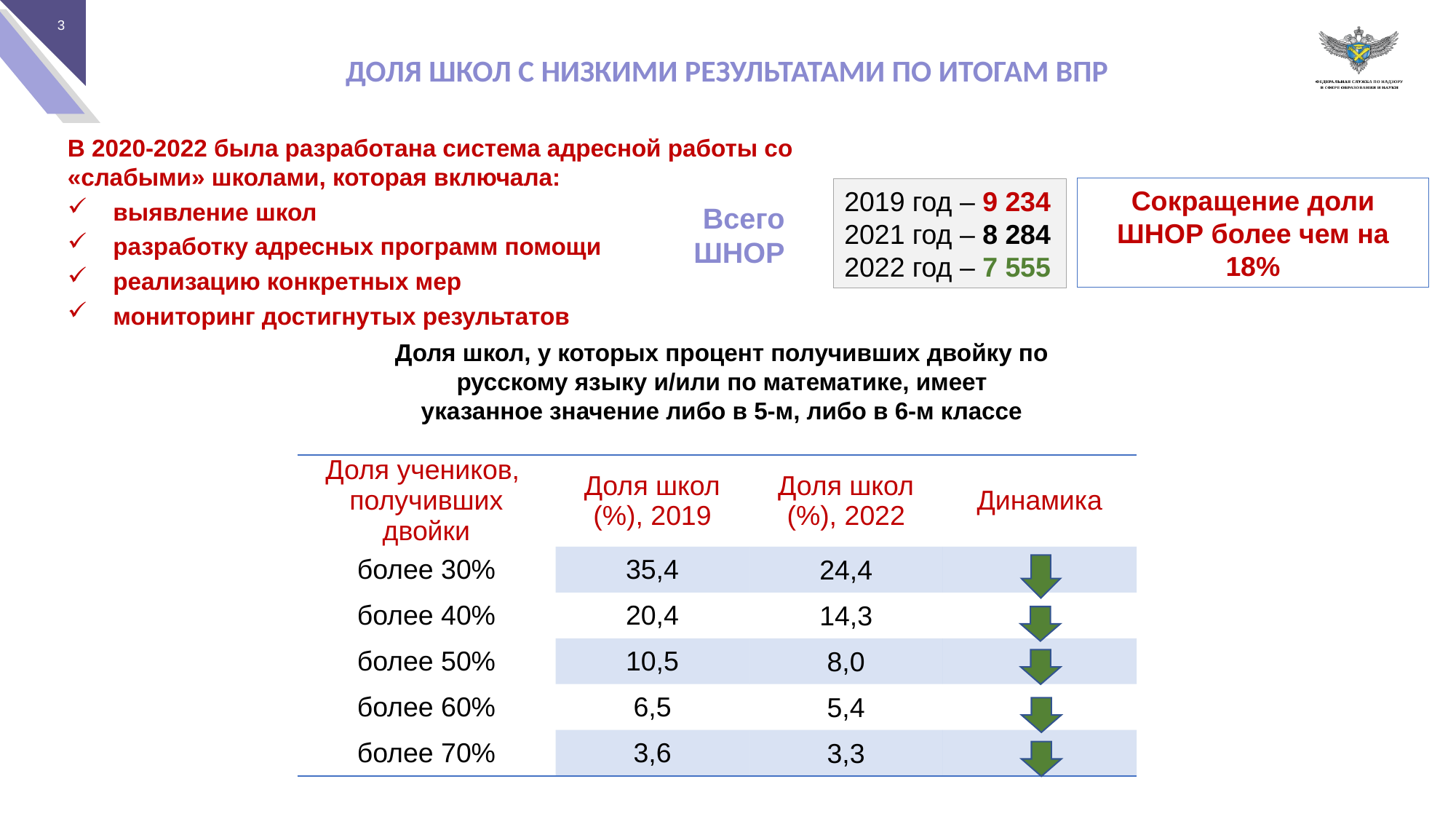

Доля школ с низкими результатами по итогам ВПР
В 2020-2022 была разработана система адресной работы со «слабыми» школами, которая включала:
выявление школ
разработку адресных программ помощи
реализацию конкретных мер
мониторинг достигнутых результатов

2019 год – 9 234
2021 год – 8 284
2022 год – 7 555
Сокращение доли ШНОР более чем на 18%
Всего ШНОР
Доля школ, у которых процент получивших двойку по русскому языку и/или по математике, имеет указанное значение либо в 5-м, либо в 6-м классе
| Доля учеников, получивших двойки | Доля школ (%), 2019 | Доля школ (%), 2022 | Динамика |
| --- | --- | --- | --- |
| более 30% | 35,4 | 24,4 |  |
| более 40% | 20,4 | 14,3 |  |
| более 50% | 10,5 | 8,0 |  |
| более 60% | 6,5 | 5,4 |  |
| более 70% | 3,6 | 3,3 |  |